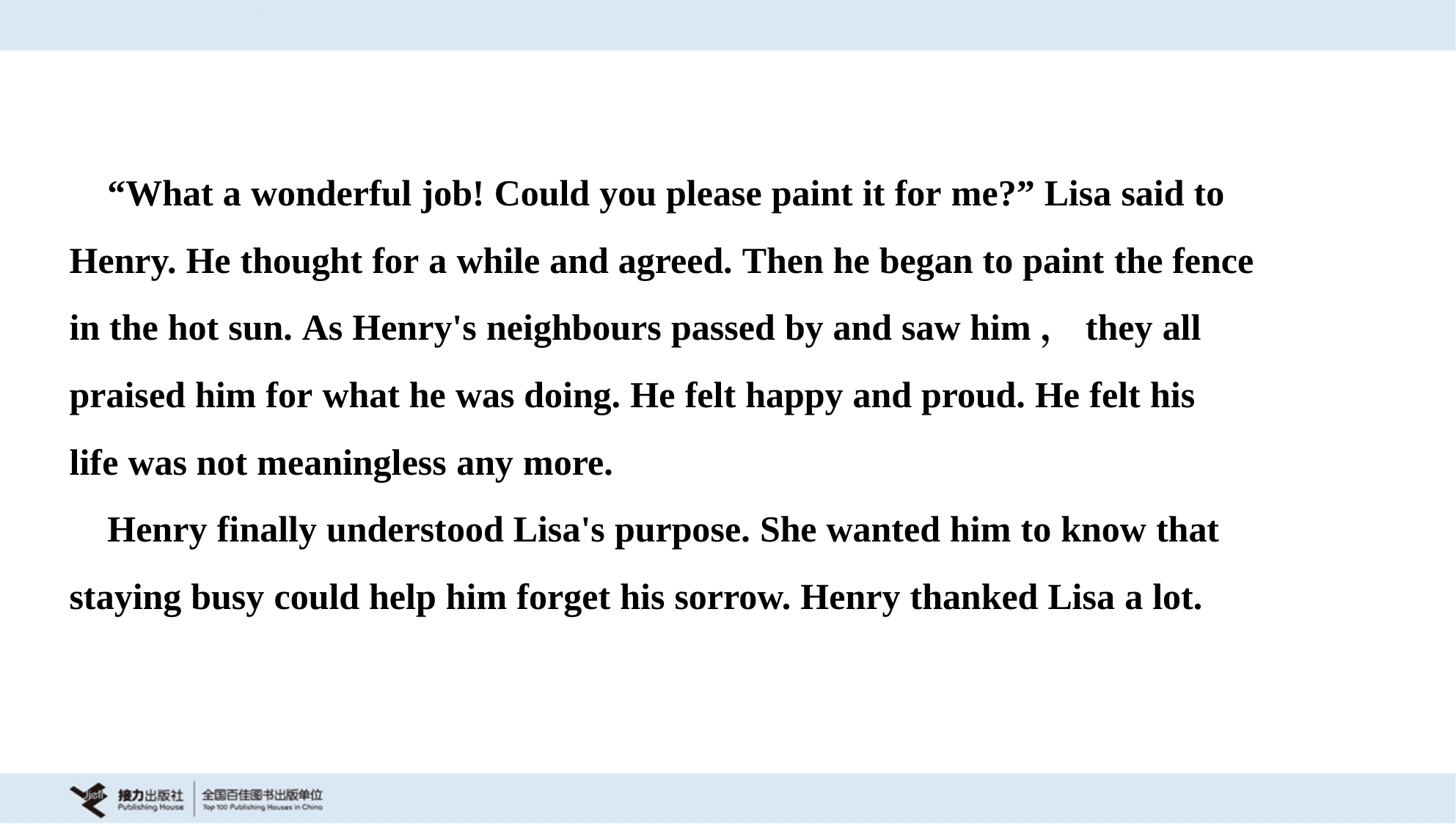

“What a wonderful job! Could you please paint it for me?” Lisa said to
Henry. He thought for a while and agreed. Then he began to paint the fence
in the hot sun. As Henry's neighbours passed by and saw him，they all
praised him for what he was doing. He felt happy and proud. He felt his
life was not meaningless any more.
    Henry finally understood Lisa's purpose. She wanted him to know that
staying busy could help him forget his sorrow. Henry thanked Lisa a lot.